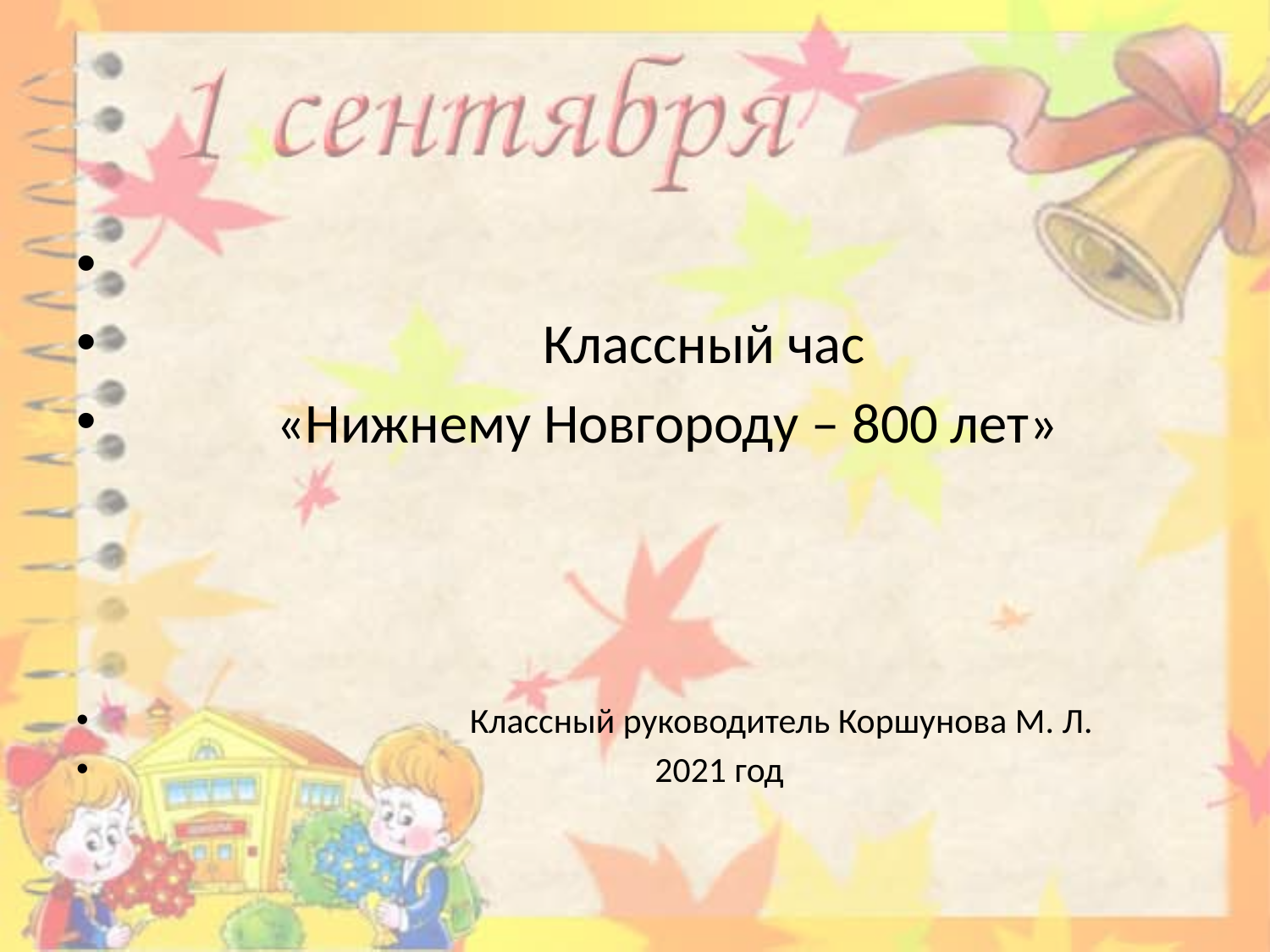

#

                                 Классный час
            «Нижнему Новгороду – 800 лет»

                                           Классный руководитель Коршунова М. Л.
                                                                  2021 год